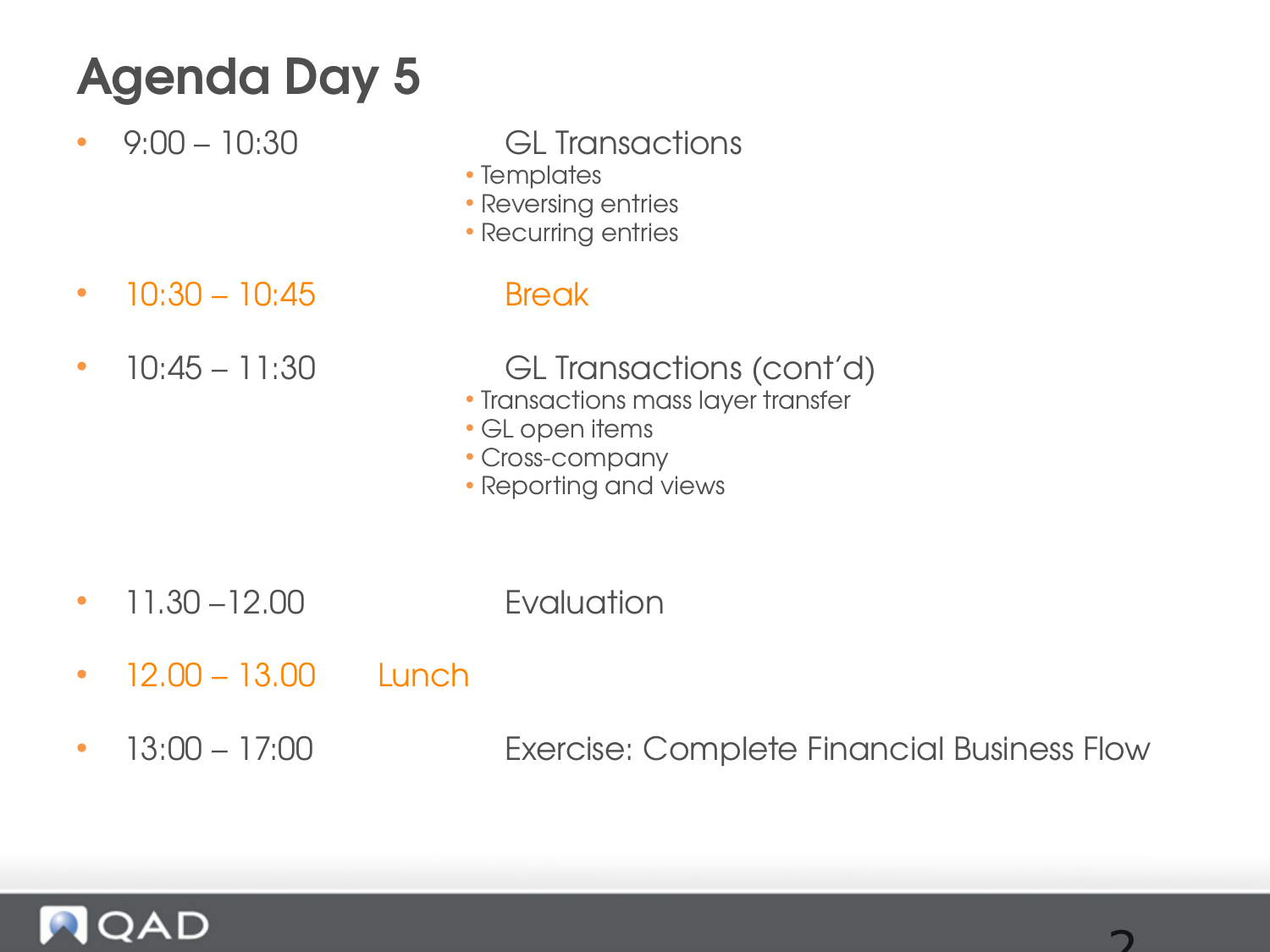

# Agenda Day 5
9:00 – 10:30		GL Transactions
 Templates
 Reversing entries
 Recurring entries

10:30 – 10:45		Break

10:45 – 11:30		GL Transactions (cont’d)
 Transactions mass layer transfer
 GL open items
 Cross-company
 Reporting and views

11.30 –12.00		Evaluation

12.00 – 13.00  	Lunch

13:00 – 17:00		Exercise: Complete Financial Business Flow
2